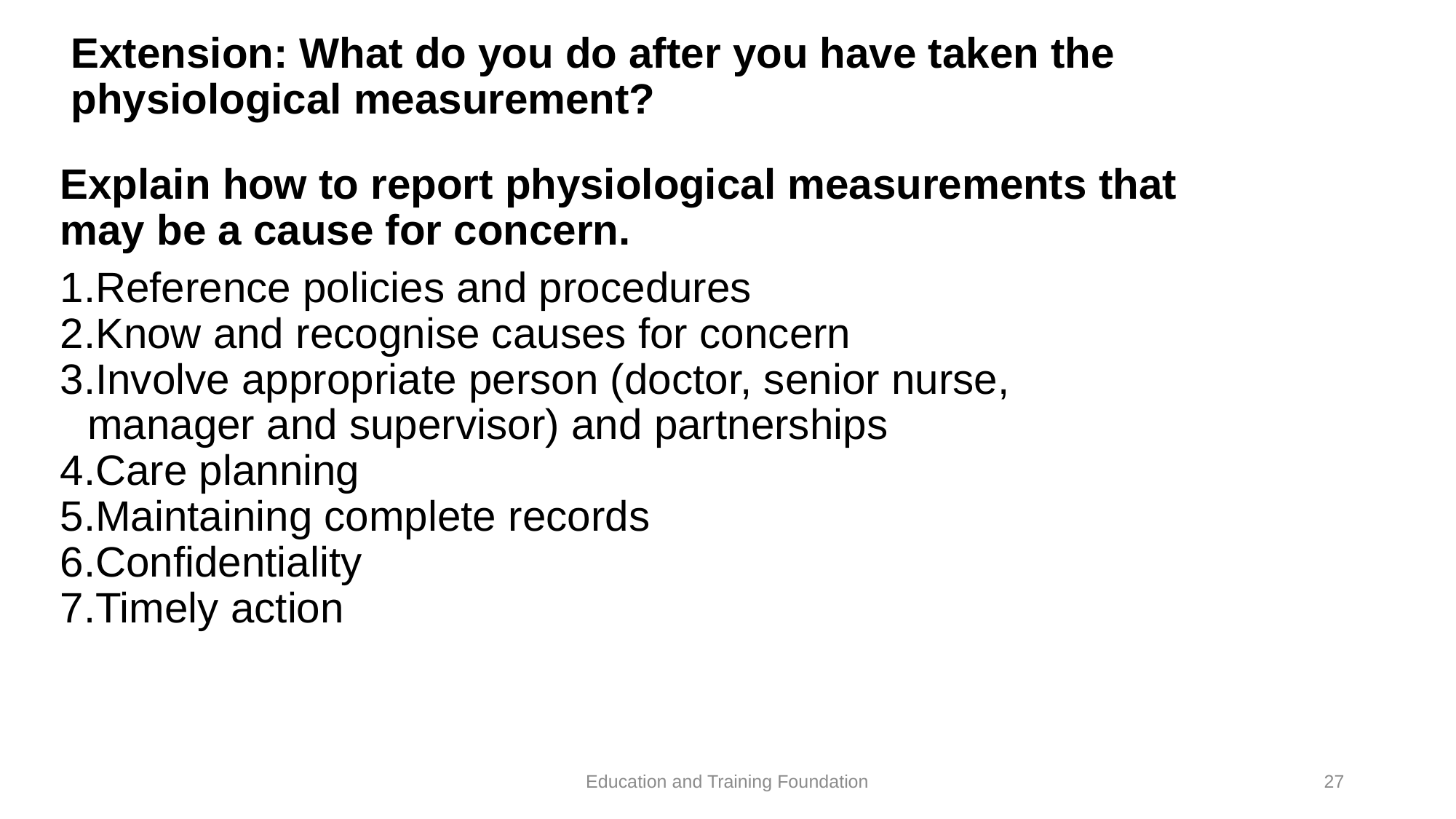

# Extension: What do you do after you have taken the physiological measurement?
Explain how to report physiological measurements that may be a cause for concern.
Reference policies and procedures
Know and recognise causes for concern
Involve appropriate person (doctor, senior nurse, manager and supervisor) and partnerships
Care planning
Maintaining complete records
Confidentiality
Timely action

Education and Training Foundation
27